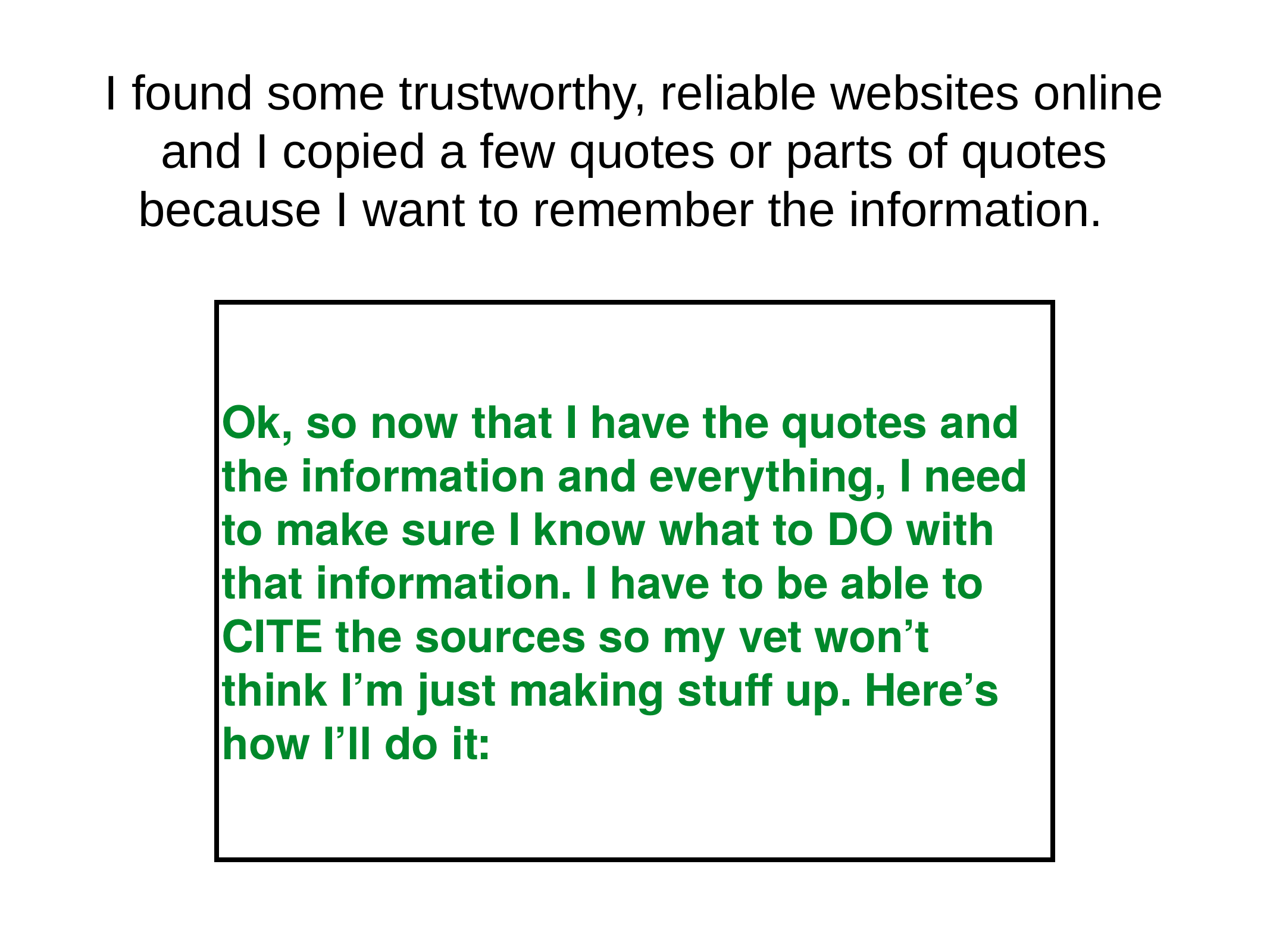

# I found some trustworthy, reliable websites online and I copied a few quotes or parts of quotes because I want to remember the information.
Ok, so now that I have the quotes and the information and everything, I need to make sure I know what to DO with that information. I have to be able to CITE the sources so my vet won’t think I’m just making stuff up. Here’s how I’ll do it: